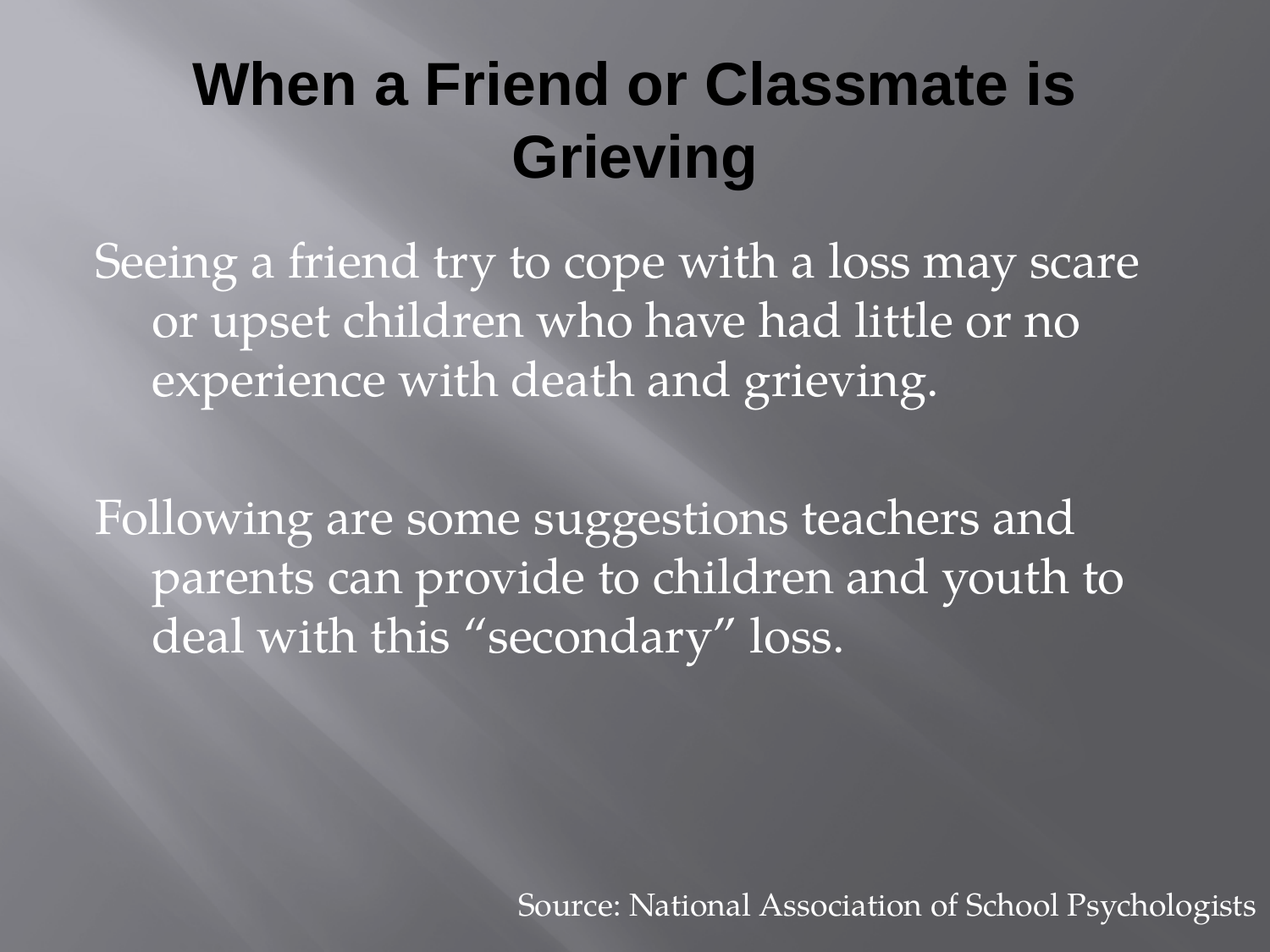

# When a Friend or Classmate is Grieving
Seeing a friend try to cope with a loss may scare or upset children who have had little or no experience with death and grieving.

Following are some suggestions teachers and parents can provide to children and youth to deal with this “secondary” loss.
Source: National Association of School Psychologists